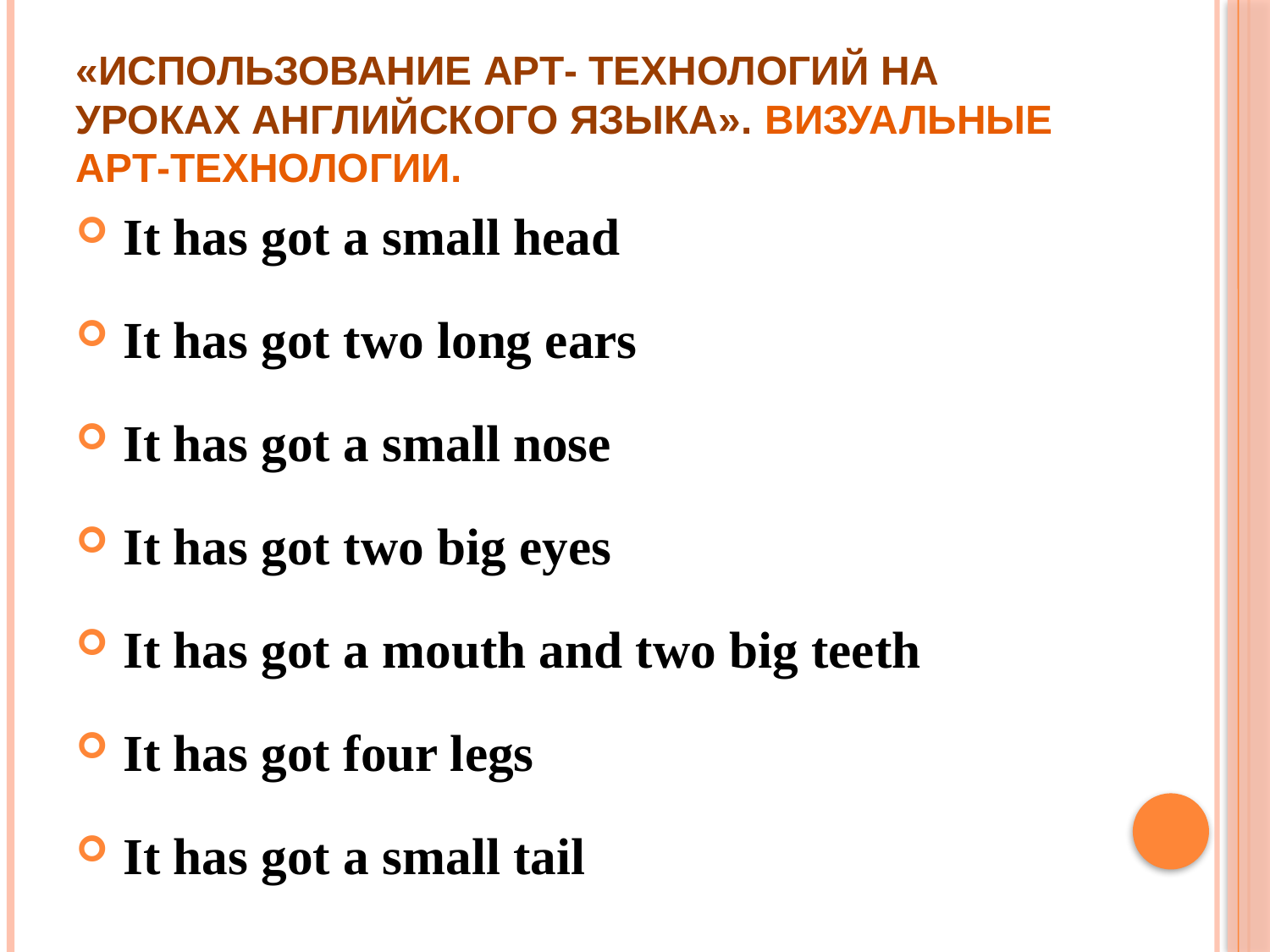

# «Использование арт- технологий на уроках английского языка». ВИЗУАЛЬНЫЕ АРТ-ТЕХНОЛОГИИ.
It has got a small head
It has got two long ears
It has got a small nose
It has got two big eyes
It has got a mouth and two big teeth
It has got four legs
It has got a small tail